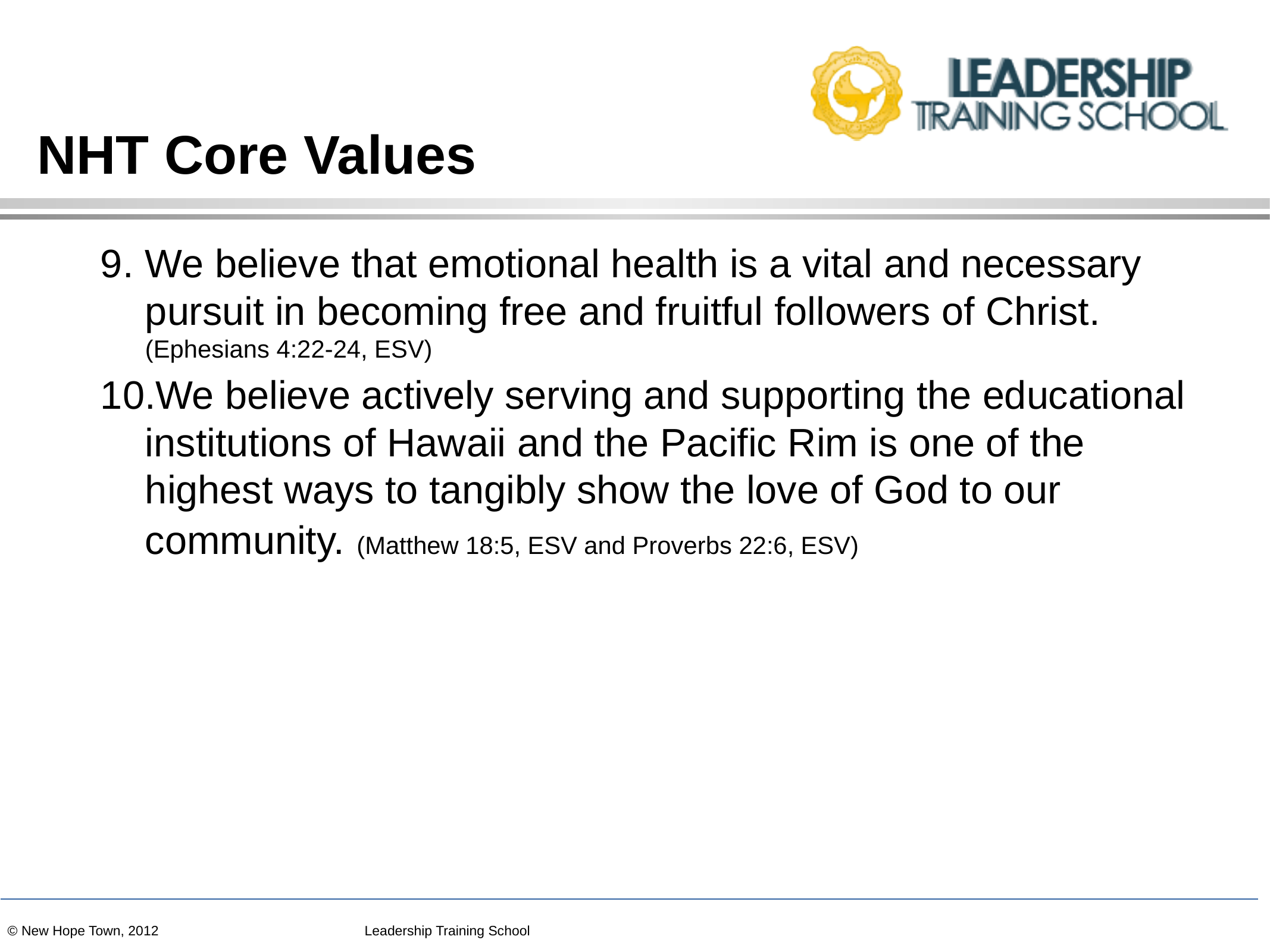

# NHT Core Values
We believe that emotional health is a vital and necessary pursuit in becoming free and fruitful followers of Christ. (Ephesians 4:22-24, ESV)
We believe actively serving and supporting the educational institutions of Hawaii and the Pacific Rim is one of the highest ways to tangibly show the love of God to our community. (Matthew 18:5, ESV and Proverbs 22:6, ESV)
4